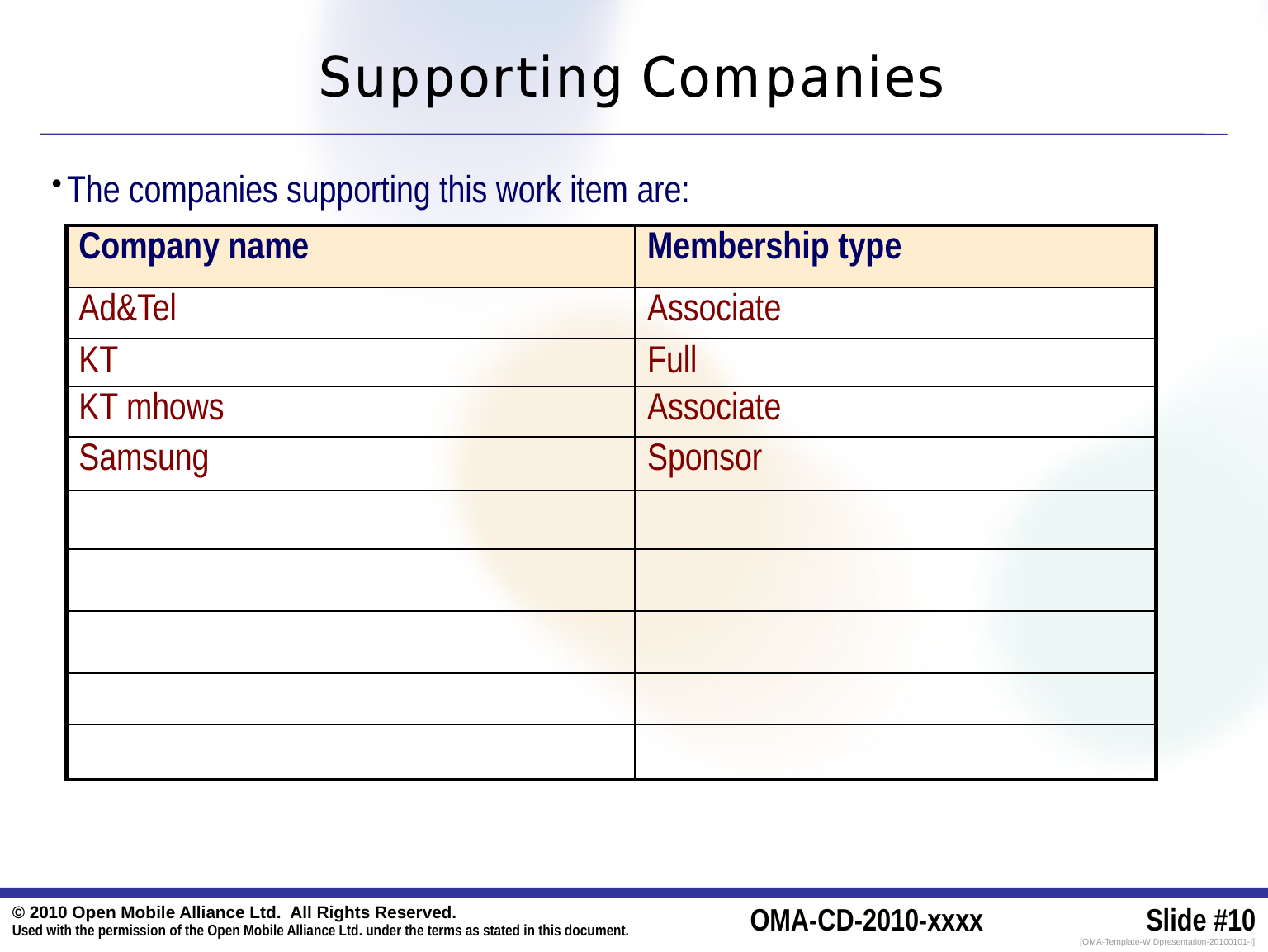

# Supporting Companies
The companies supporting this work item are:
| Company name | Membership type |
| --- | --- |
| Ad&Tel | Associate |
| KT | Full |
| KT mhows | Associate |
| Samsung | Sponsor |
|  |  |
|  |  |
|  |  |
|  |  |
|  |  |